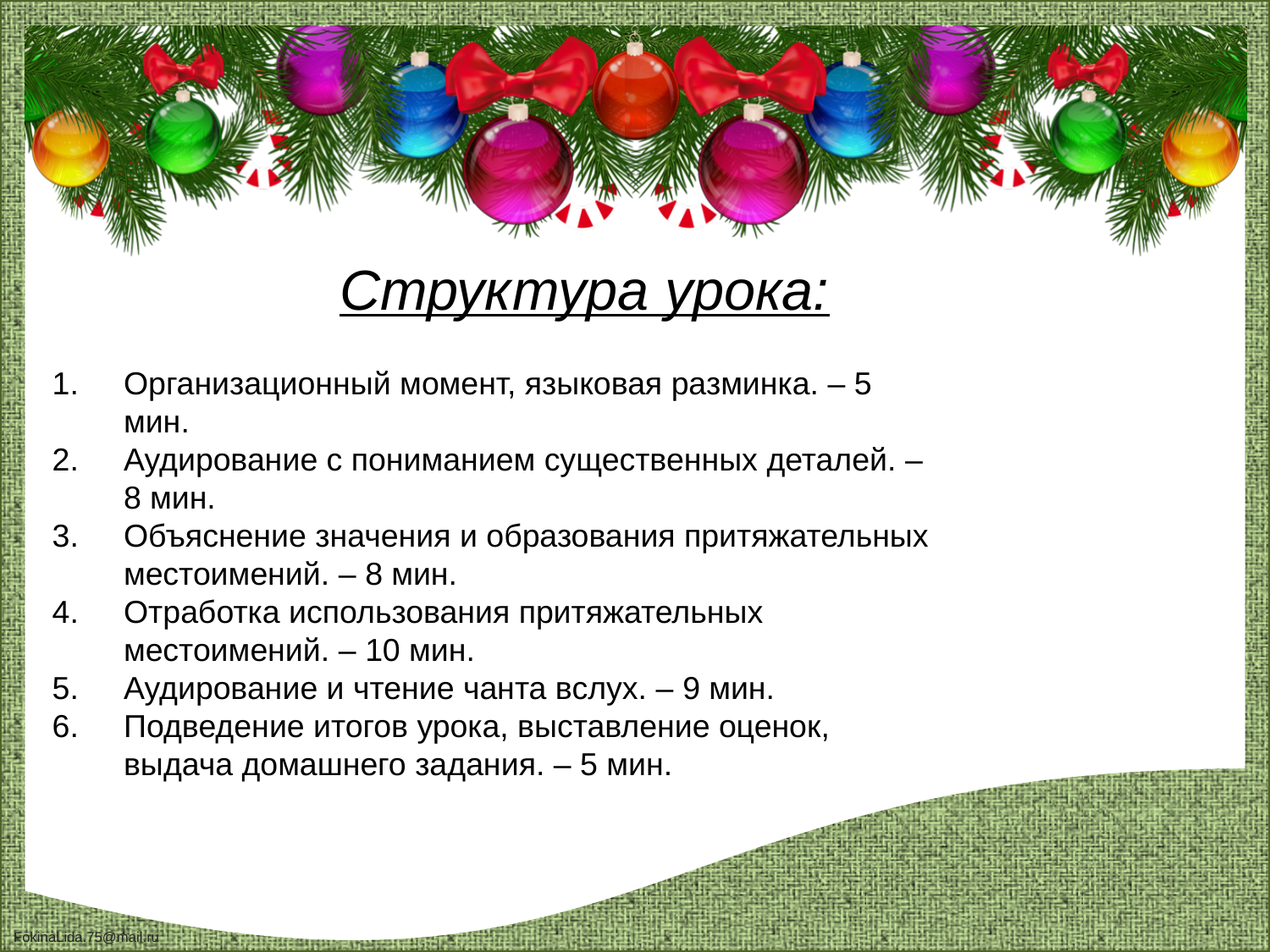

Структура урока:
Организационный момент, языковая разминка. – 5 мин.
Аудирование с пониманием существенных деталей. – 8 мин.
Объяснение значения и образования притяжательных местоимений. – 8 мин.
Отработка использования притяжательных местоимений. – 10 мин.
Аудирование и чтение чанта вслух. – 9 мин.
Подведение итогов урока, выставление оценок, выдача домашнего задания. – 5 мин.